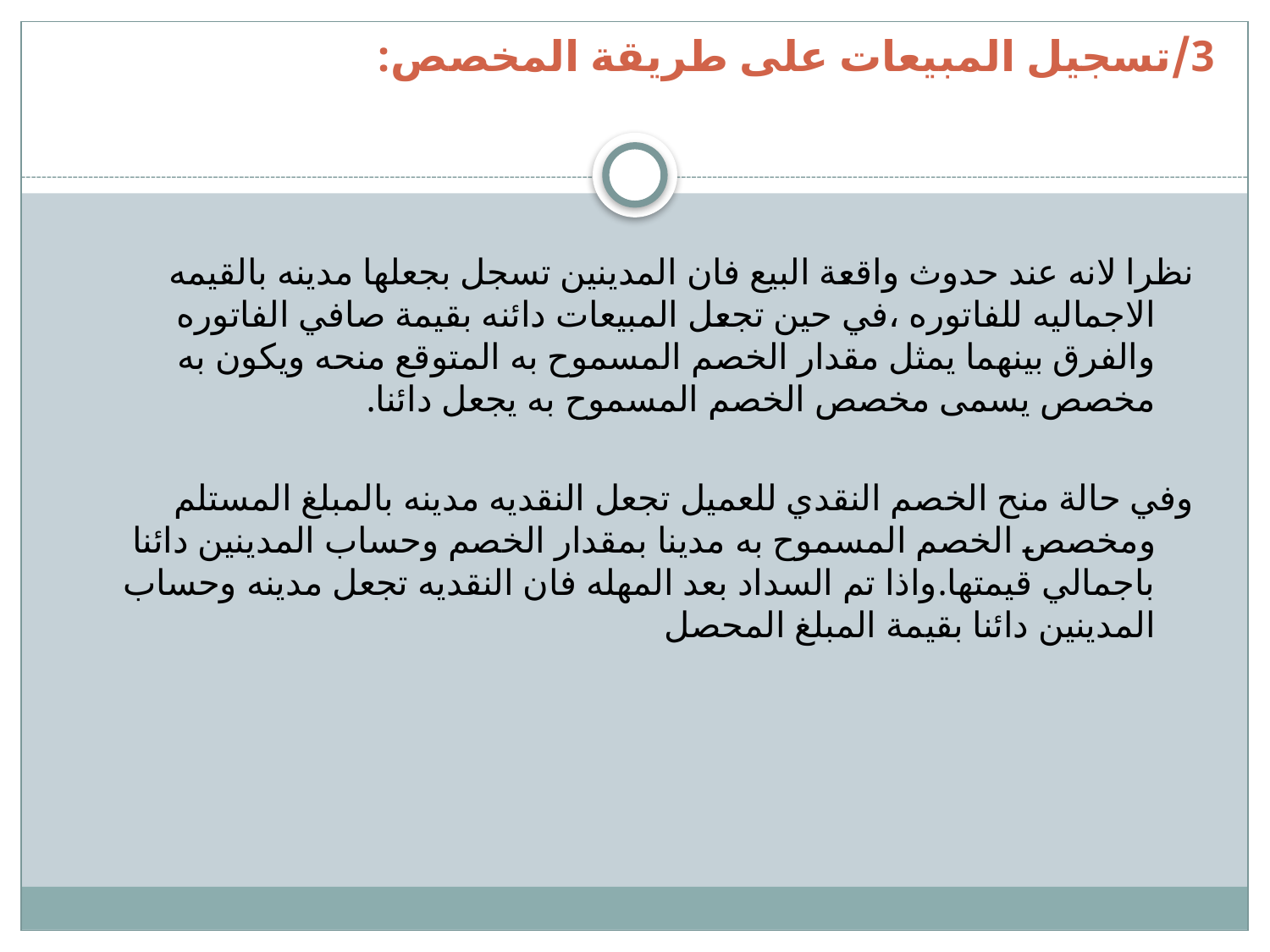

# 3/تسجيل المبيعات على طريقة المخصص:
نظرا لانه عند حدوث واقعة البيع فان المدينين تسجل بجعلها مدينه بالقيمه الاجماليه للفاتوره ،في حين تجعل المبيعات دائنه بقيمة صافي الفاتوره والفرق بينهما يمثل مقدار الخصم المسموح به المتوقع منحه ويكون به مخصص يسمى مخصص الخصم المسموح به يجعل دائنا.

وفي حالة منح الخصم النقدي للعميل تجعل النقديه مدينه بالمبلغ المستلم ومخصص الخصم المسموح به مدينا بمقدار الخصم وحساب المدينين دائنا باجمالي قيمتها.واذا تم السداد بعد المهله فان النقديه تجعل مدينه وحساب المدينين دائنا بقيمة المبلغ المحصل